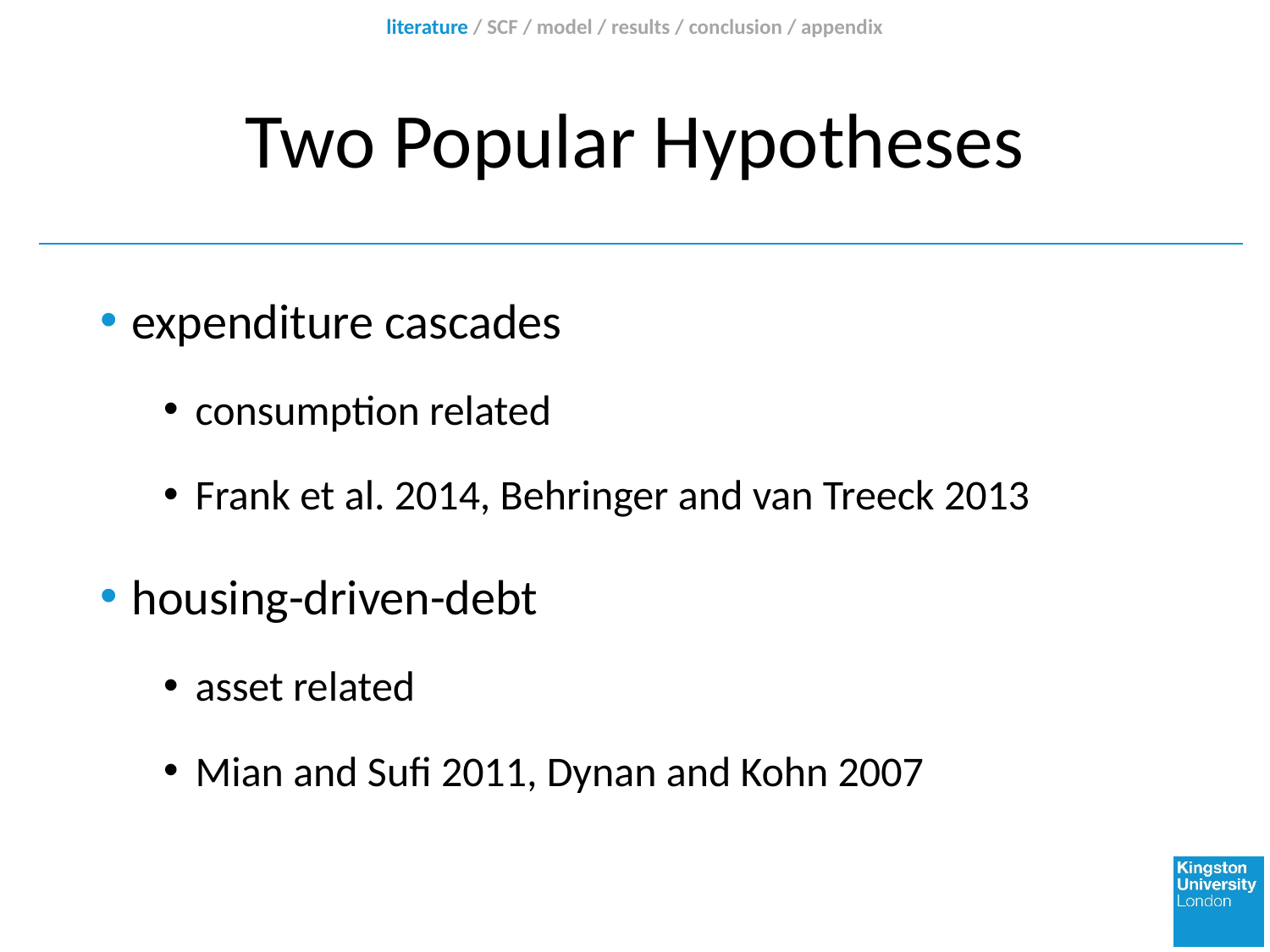

literature / SCF / model / results / conclusion / appendix
# Two Popular Hypotheses
expenditure cascades
consumption related
Frank et al. 2014, Behringer and van Treeck 2013
housing-driven-debt
asset related
Mian and Sufi 2011, Dynan and Kohn 2007